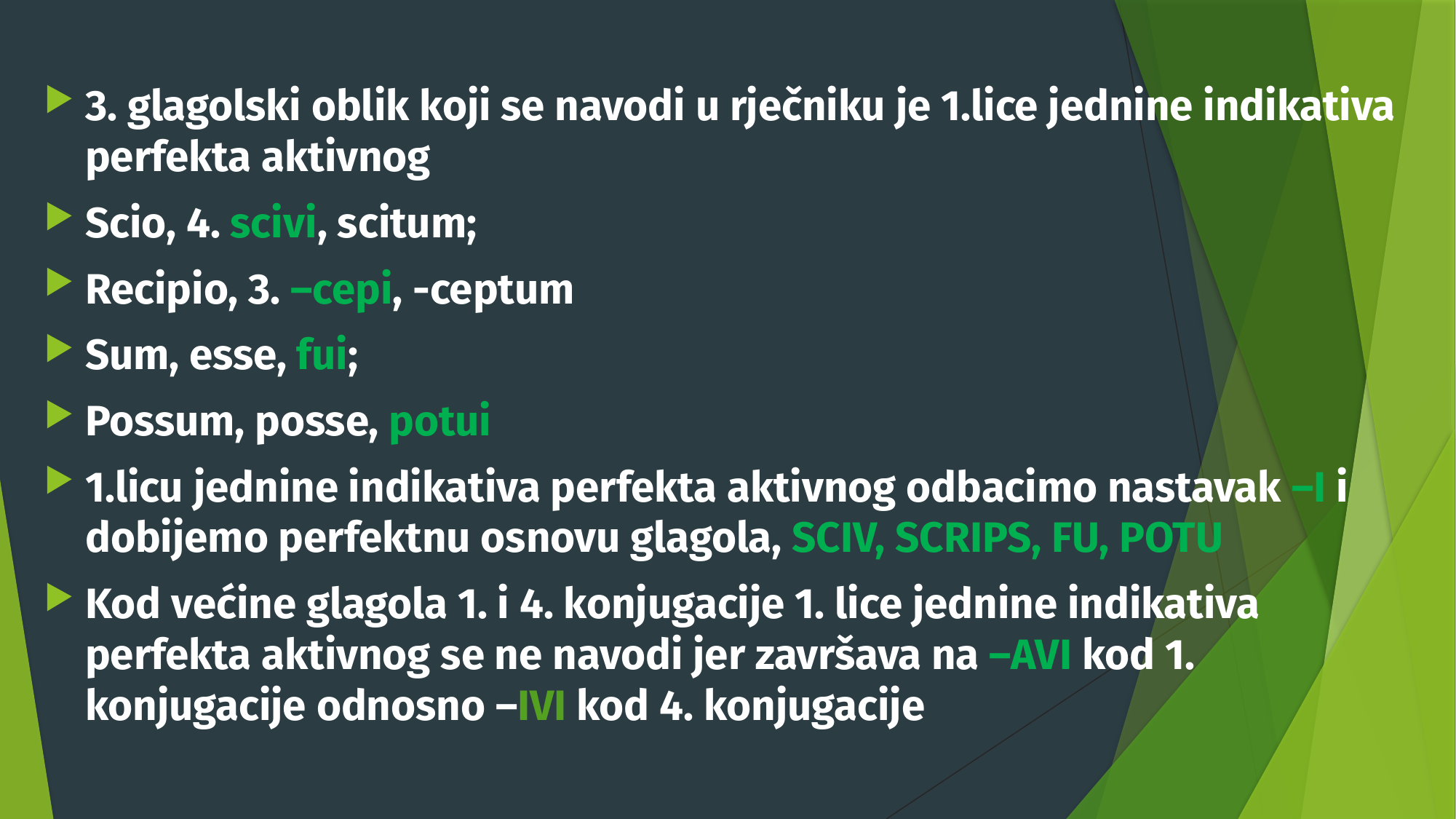

3. glagolski oblik koji se navodi u rječniku je 1.lice jednine indikativa perfekta aktivnog
Scio, 4. scivi, scitum;
Recipio, 3. –cepi, -ceptum
Sum, esse, fui;
Possum, posse, potui
1.licu jednine indikativa perfekta aktivnog odbacimo nastavak –I i dobijemo perfektnu osnovu glagola, SCIV, SCRIPS, FU, POTU
Kod većine glagola 1. i 4. konjugacije 1. lice jednine indikativa perfekta aktivnog se ne navodi jer završava na –AVI kod 1. konjugacije odnosno –IVI kod 4. konjugacije